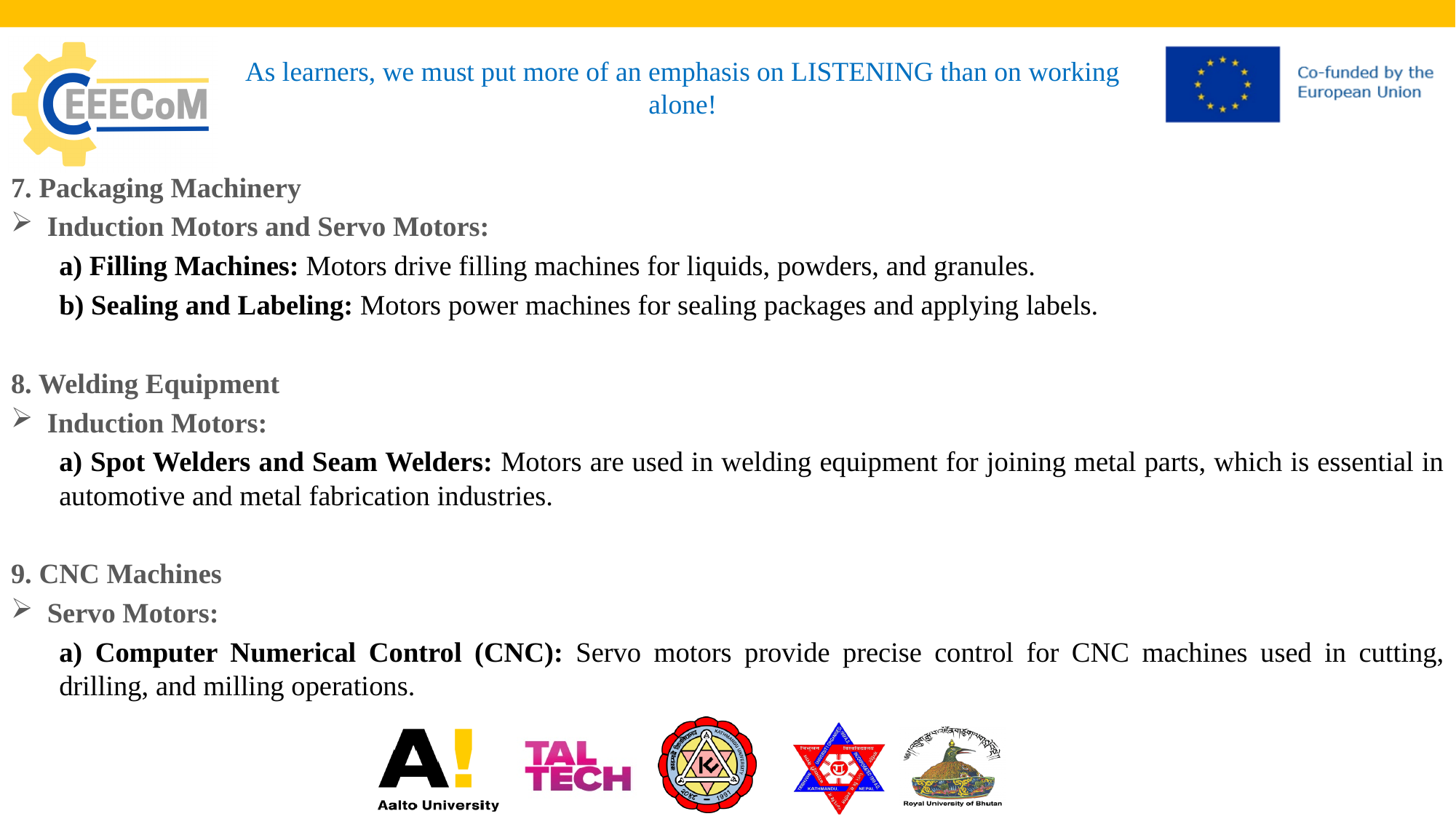

# As learners, we must put more of an emphasis on LISTENING than on working alone!
7. Packaging Machinery
Induction Motors and Servo Motors:
a) Filling Machines: Motors drive filling machines for liquids, powders, and granules.
b) Sealing and Labeling: Motors power machines for sealing packages and applying labels.

8. Welding Equipment
Induction Motors:
a) Spot Welders and Seam Welders: Motors are used in welding equipment for joining metal parts, which is essential in automotive and metal fabrication industries.

9. CNC Machines
Servo Motors:
a) Computer Numerical Control (CNC): Servo motors provide precise control for CNC machines used in cutting, drilling, and milling operations.